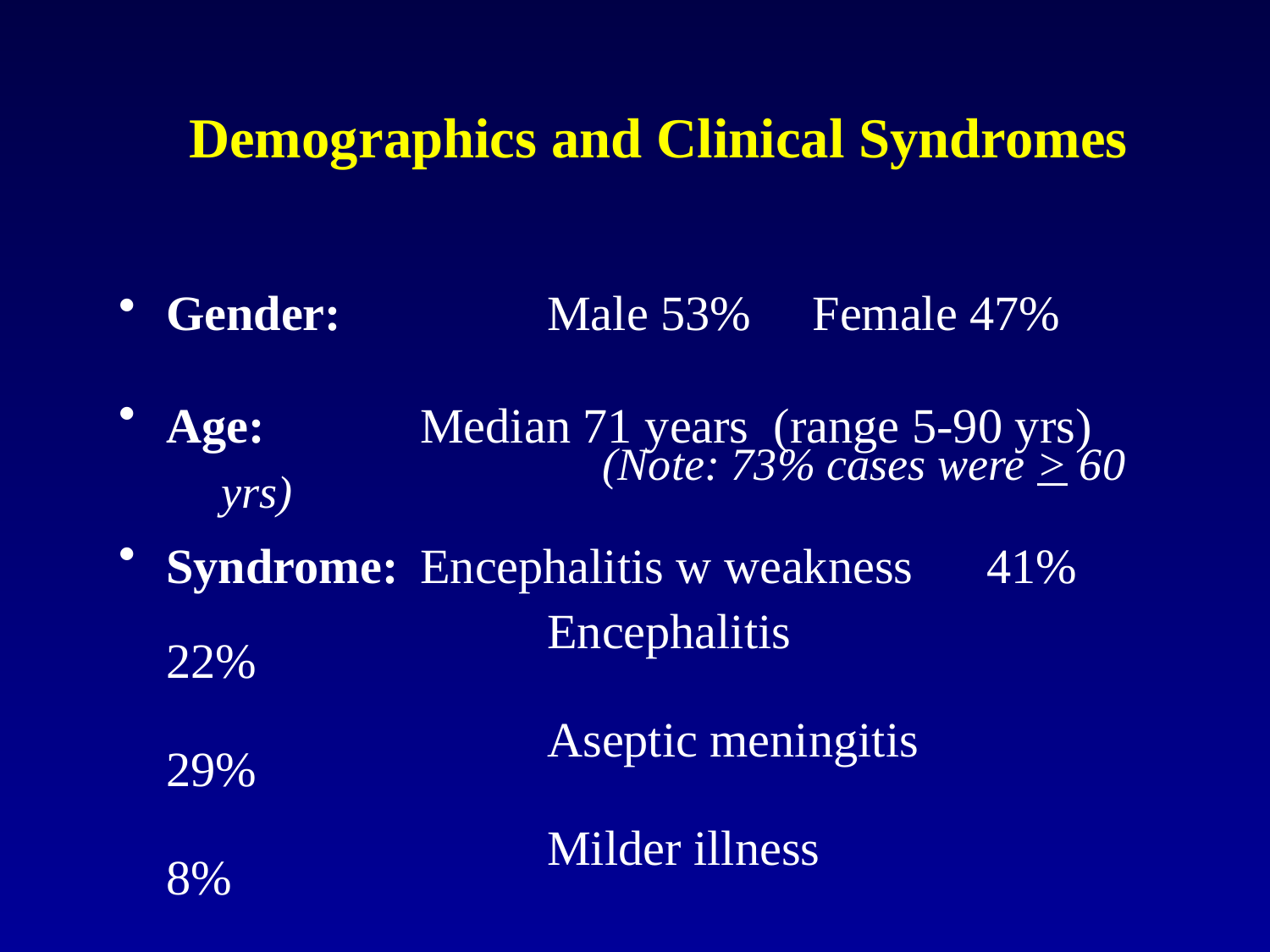

# Demographics and Clinical Syndromes
Gender:		Male 53%     Female 47%

Age:		Median 71 years  (range 5-90 yrs)
				(Note: 73% cases were > 60 yrs)

Syndrome:	Encephalitis w weakness      41%

				Encephalitis	                          22%

				Aseptic meningitis		     29%

				Milder illness		       8%